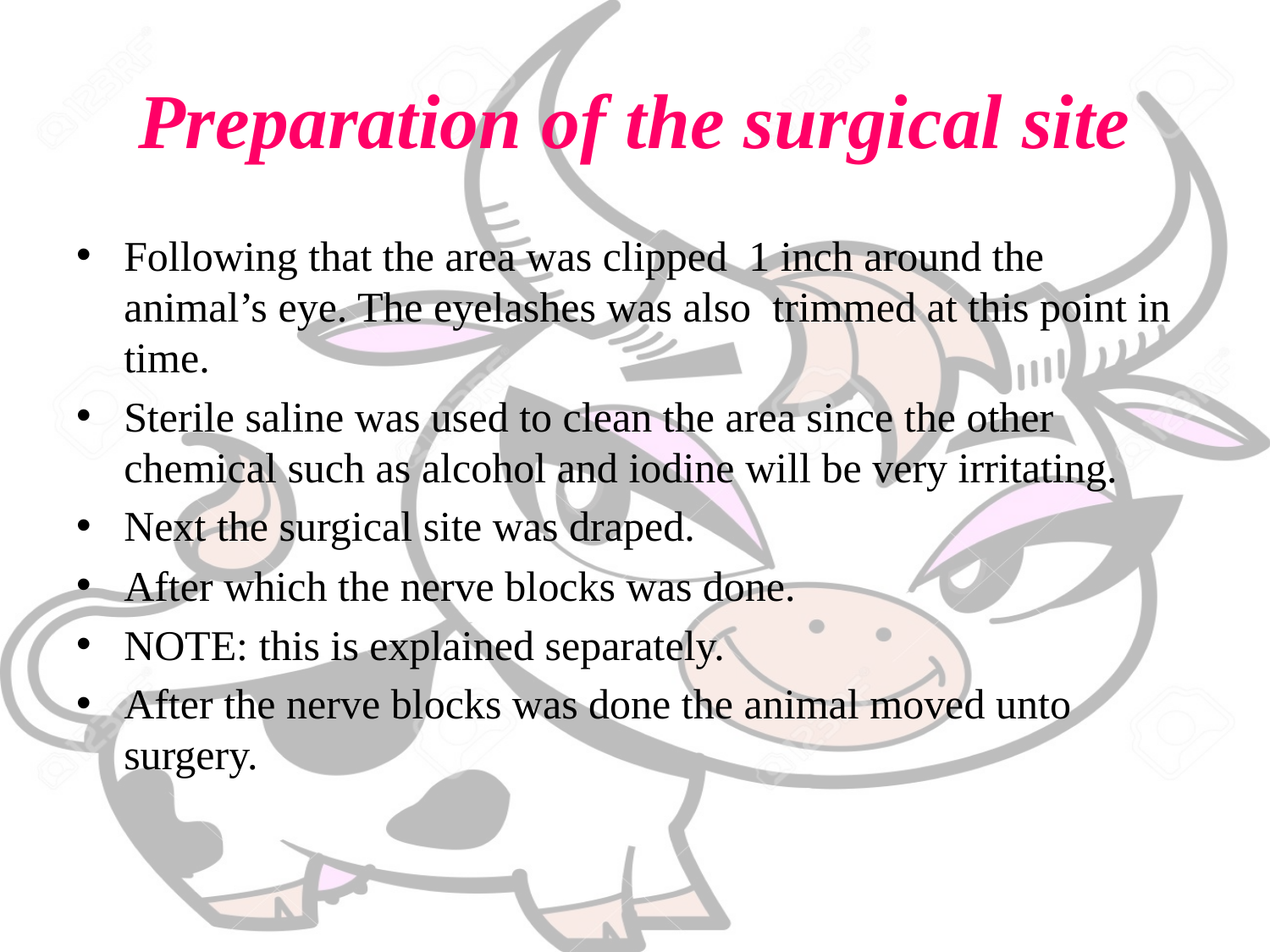

# Preparation of the surgical site
Following that the area was clipped  1 inch around the animal’s eye. The eyelashes was also  trimmed at this point in time.
Sterile saline was used to clean the area since the other chemical such as alcohol and iodine will be very irritating.
Next the surgical site was draped.
After which the nerve blocks was done.
NOTE: this is explained separately.
After the nerve blocks was done the animal moved unto surgery.